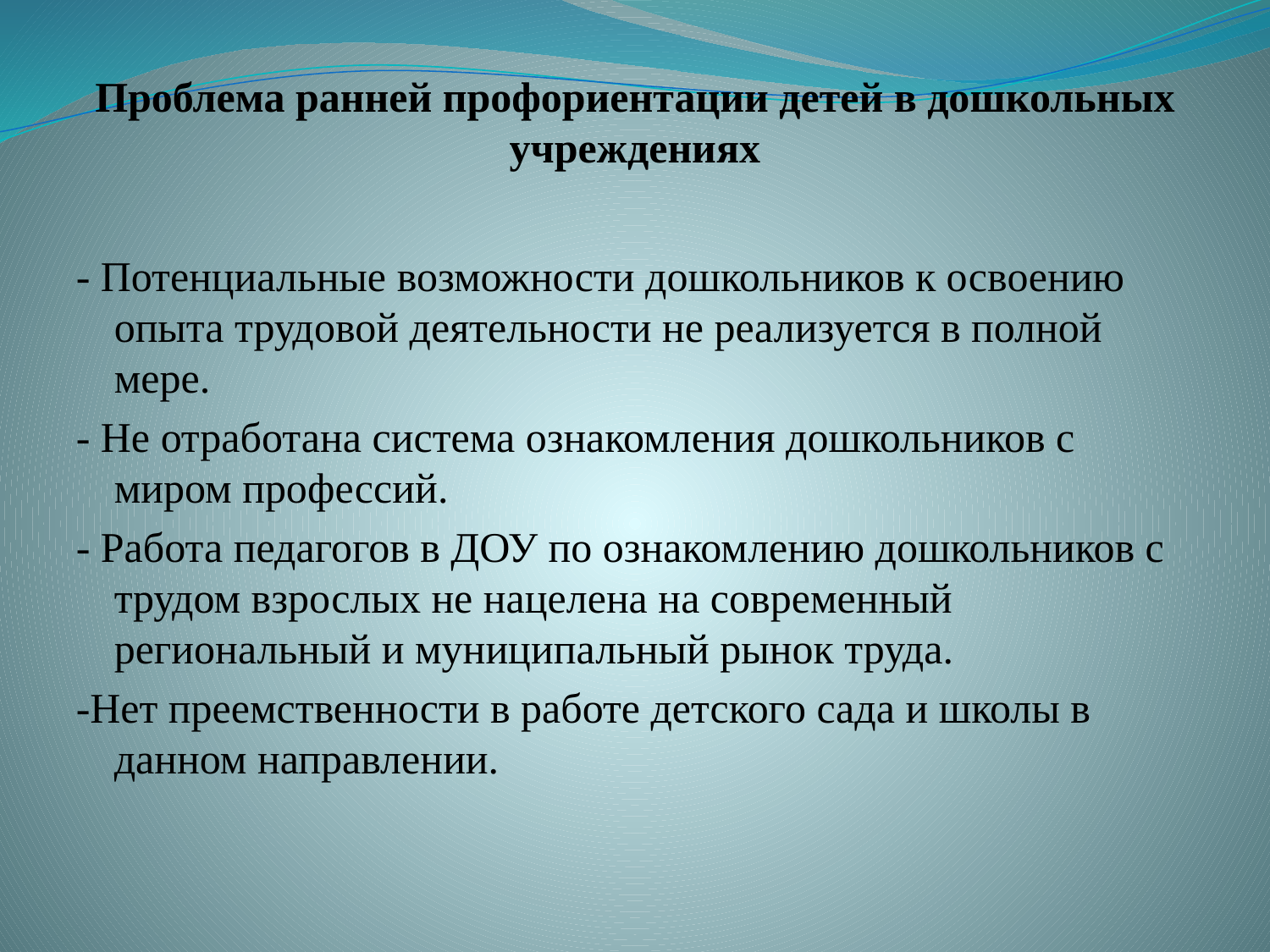

# Проблема ранней профориентации детей в дошкольных учреждениях
- Потенциальные возможности дошкольников к освоению опыта трудовой деятельности не реализуется в полной мере.
- Не отработана система ознакомления дошкольников с миром профессий.
- Работа педагогов в ДОУ по ознакомлению дошкольников с трудом взрослых не нацелена на современный региональный и муниципальный рынок труда.
-Нет преемственности в работе детского сада и школы в данном направлении.